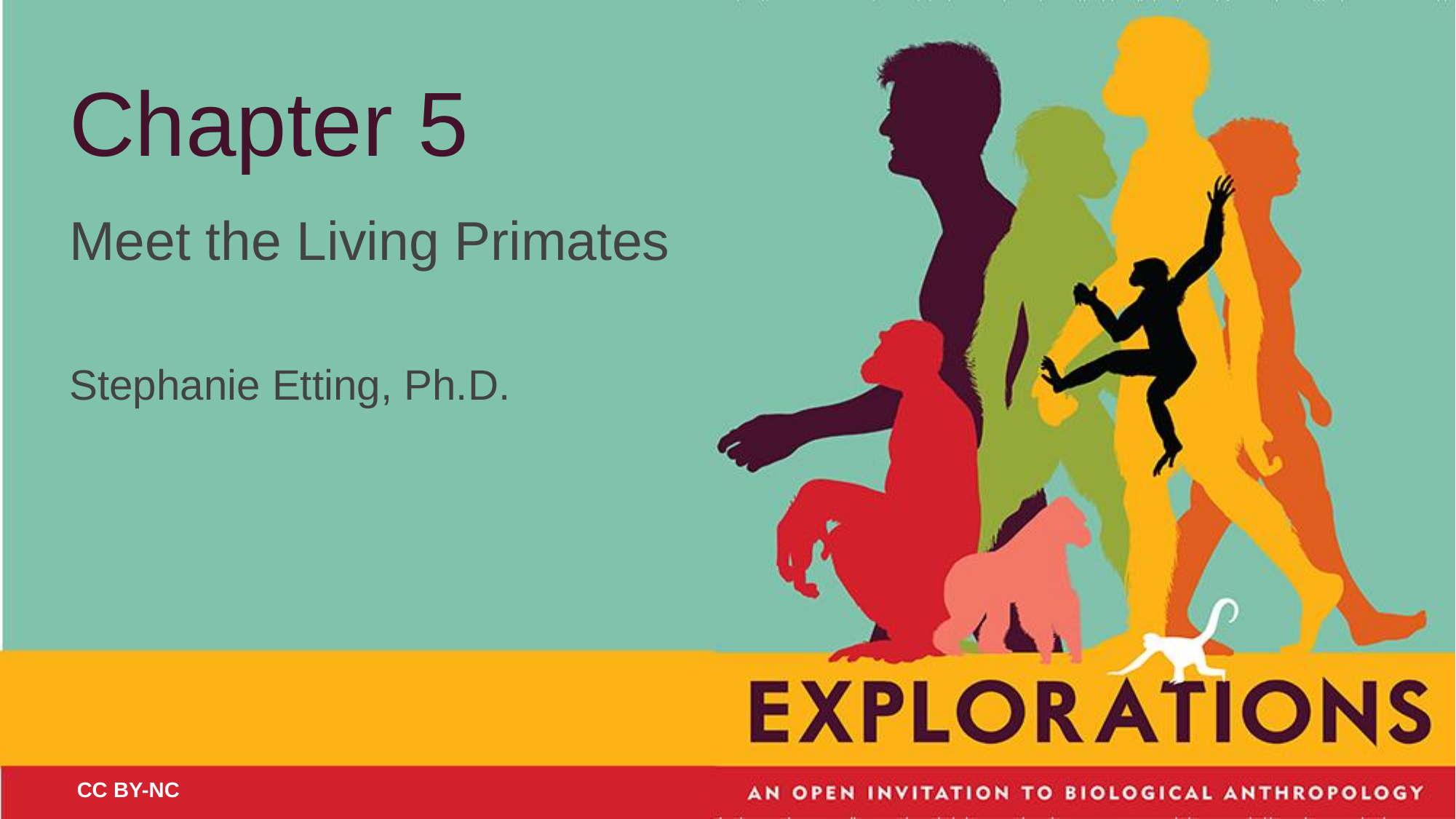

Chapter 5
Meet the Living Primates
Stephanie Etting, Ph.D.
CC BY-NC